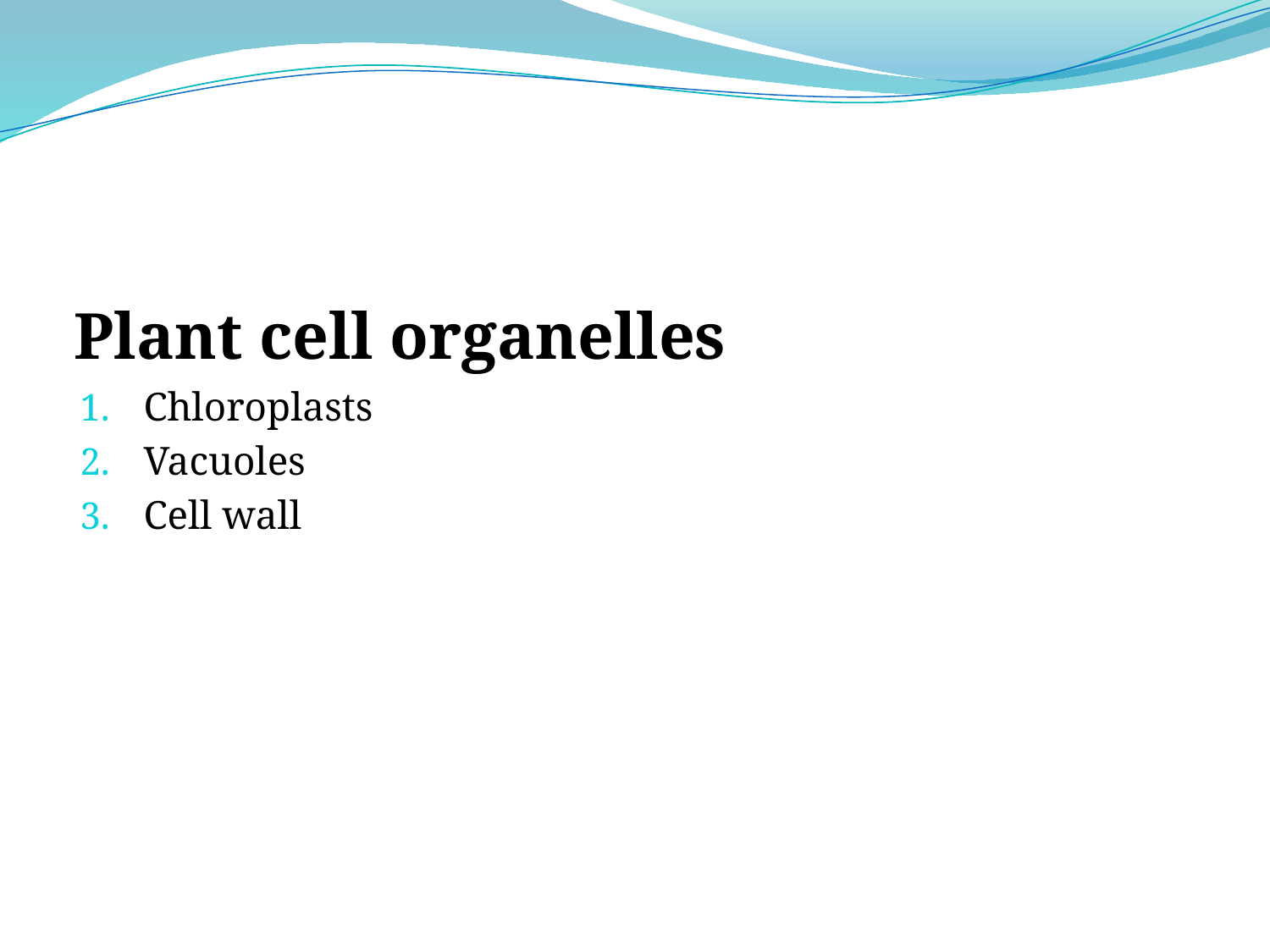

# Plant cell organelles
Chloroplasts
Vacuoles
Cell wall